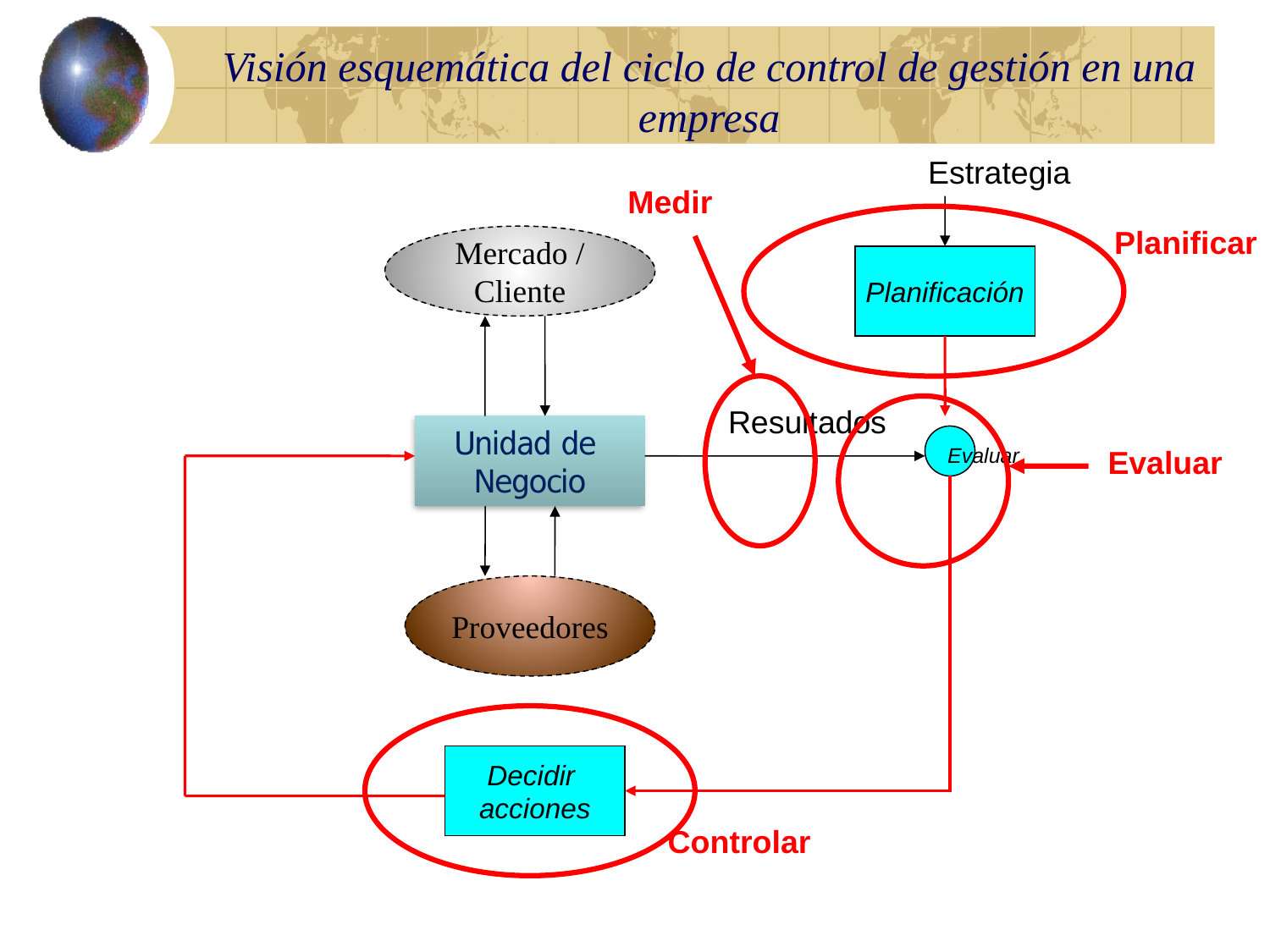

# Visión esquemática del ciclo de control de gestión en una empresa
Estrategia
Medir

Planificar
Mercado /
Cliente

Planificación

Resultados

Unidad de
Negocio

Evaluar
Evaluar

Proveedores

Decidir
acciones

Controlar